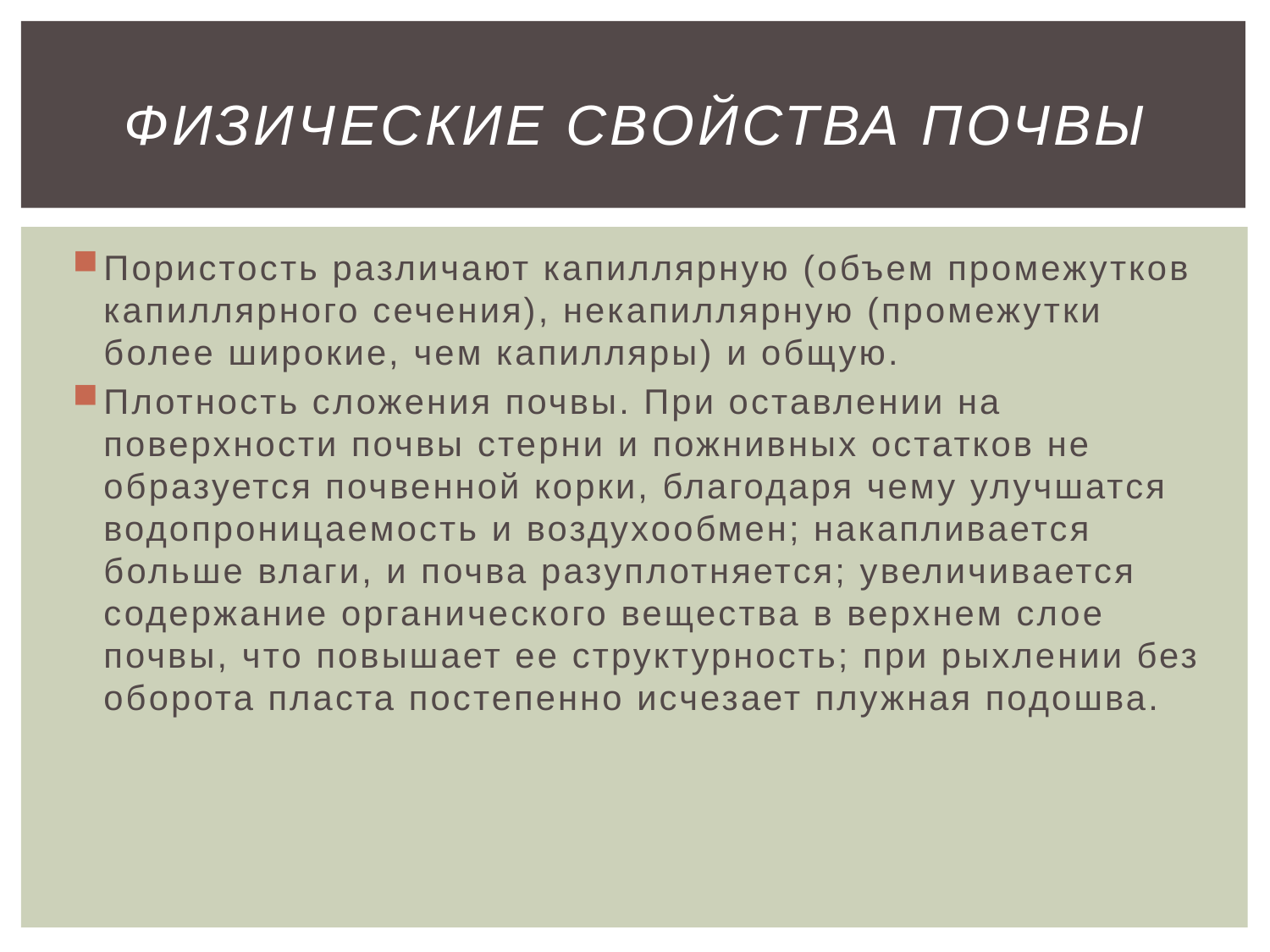

# Физические свойства почвы
Пористость различают капиллярную (объем промежутков капиллярного сечения), некапиллярную (промежутки более широкие, чем капилляры) и общую.
Плотность сложения почвы. При оставлении на поверхности почвы стерни и пожнивных остатков не образуется почвенной корки, благодаря чему улучшатся водопроницаемость и воздухообмен; накапливается больше влаги, и почва разуплотняется; увеличивается содержание органического вещества в верхнем слое почвы, что повышает ее структурность; при рыхлении без оборота пласта постепенно исчезает плужная подошва.